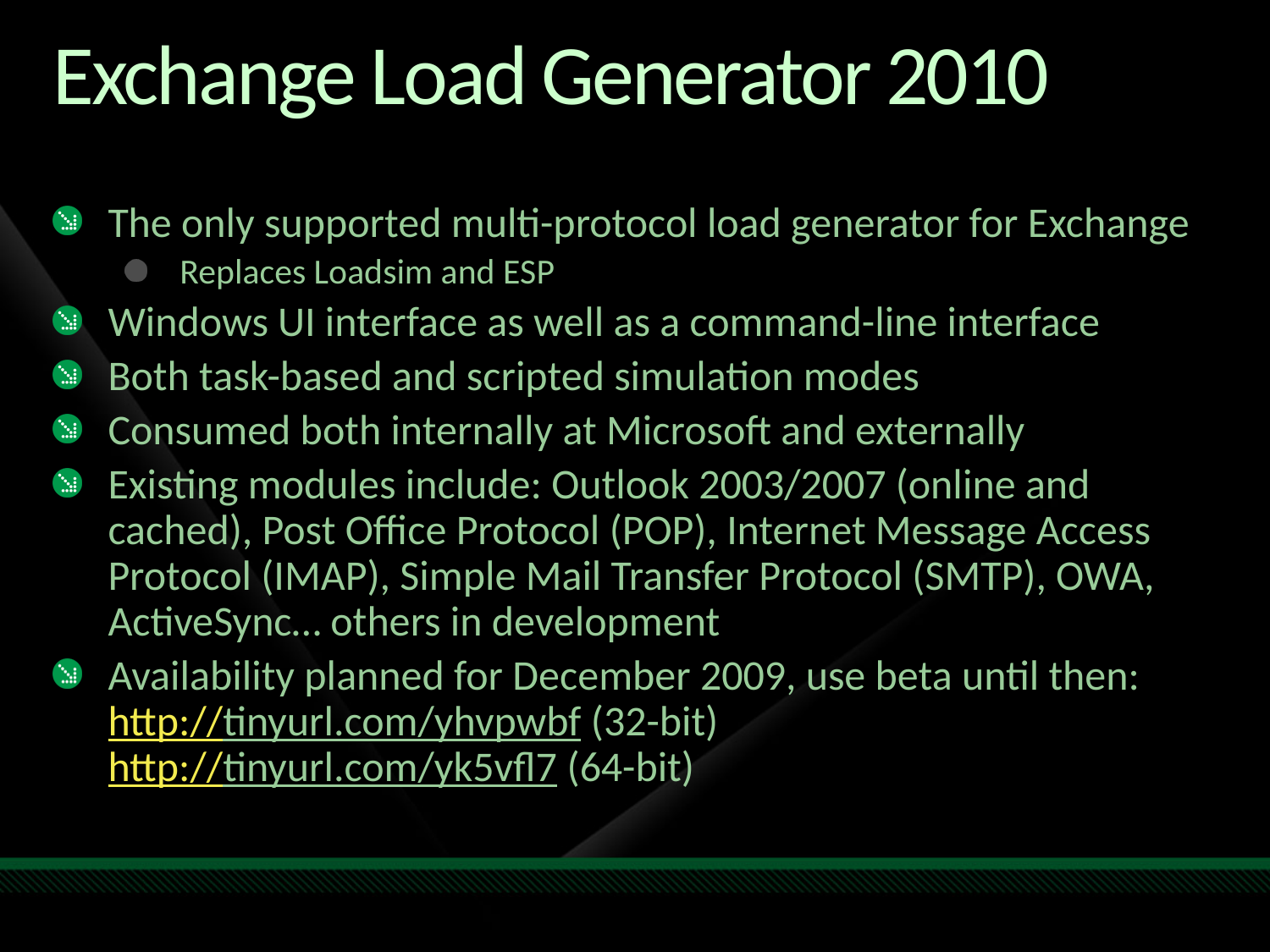

# Exchange Load Generator 2010
The only supported multi-protocol load generator for Exchange
Replaces Loadsim and ESP
Windows UI interface as well as a command-line interface
Both task-based and scripted simulation modes
Consumed both internally at Microsoft and externally
Existing modules include: Outlook 2003/2007 (online and cached), Post Office Protocol (POP), Internet Message Access Protocol (IMAP), Simple Mail Transfer Protocol (SMTP), OWA, ActiveSync… others in development
Availability planned for December 2009, use beta until then:
http://tinyurl.com/yhvpwbf (32-bit)
http://tinyurl.com/yk5vfl7 (64-bit)